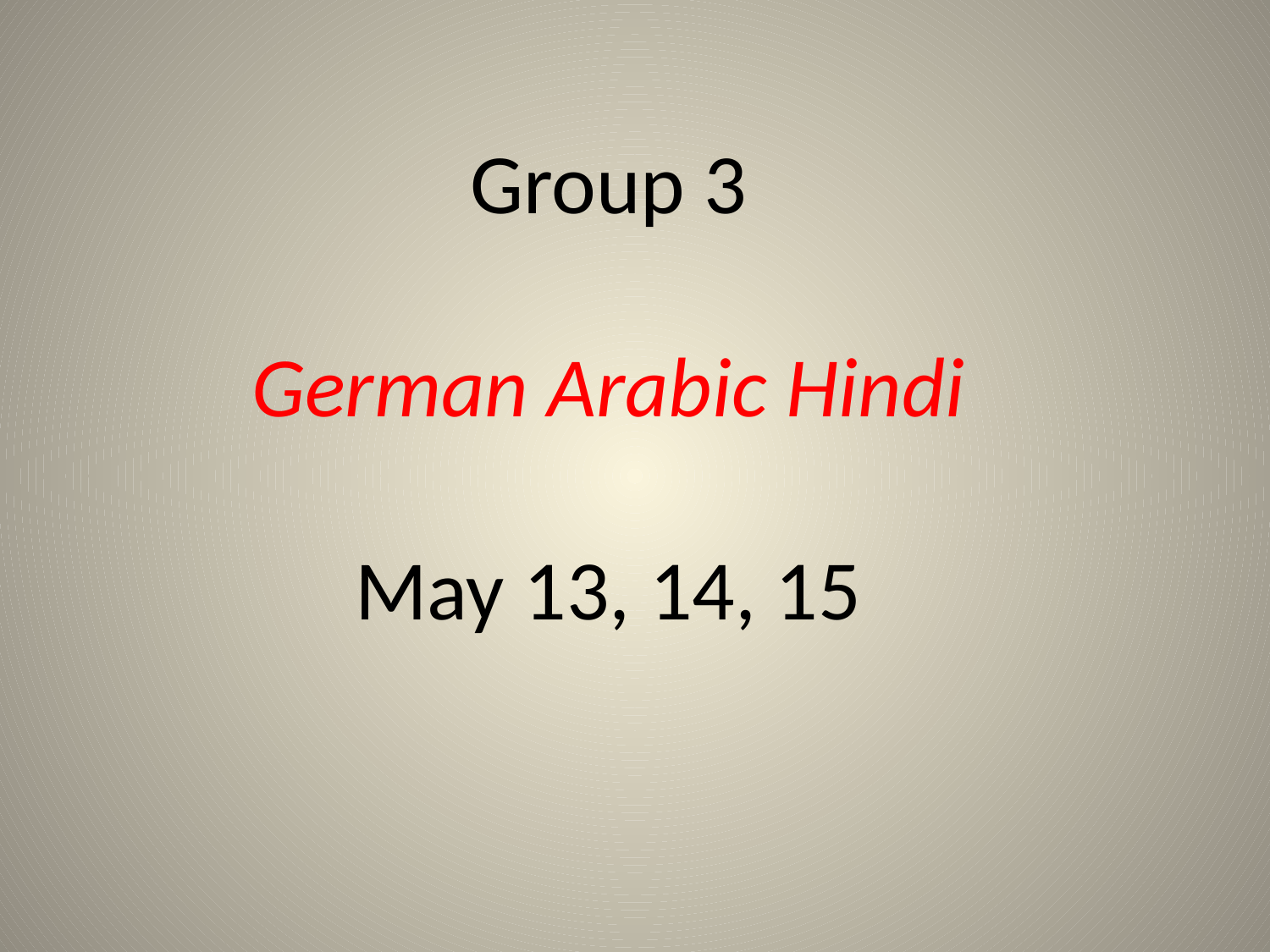

Group 3

German Arabic Hindi

May 13, 14, 15